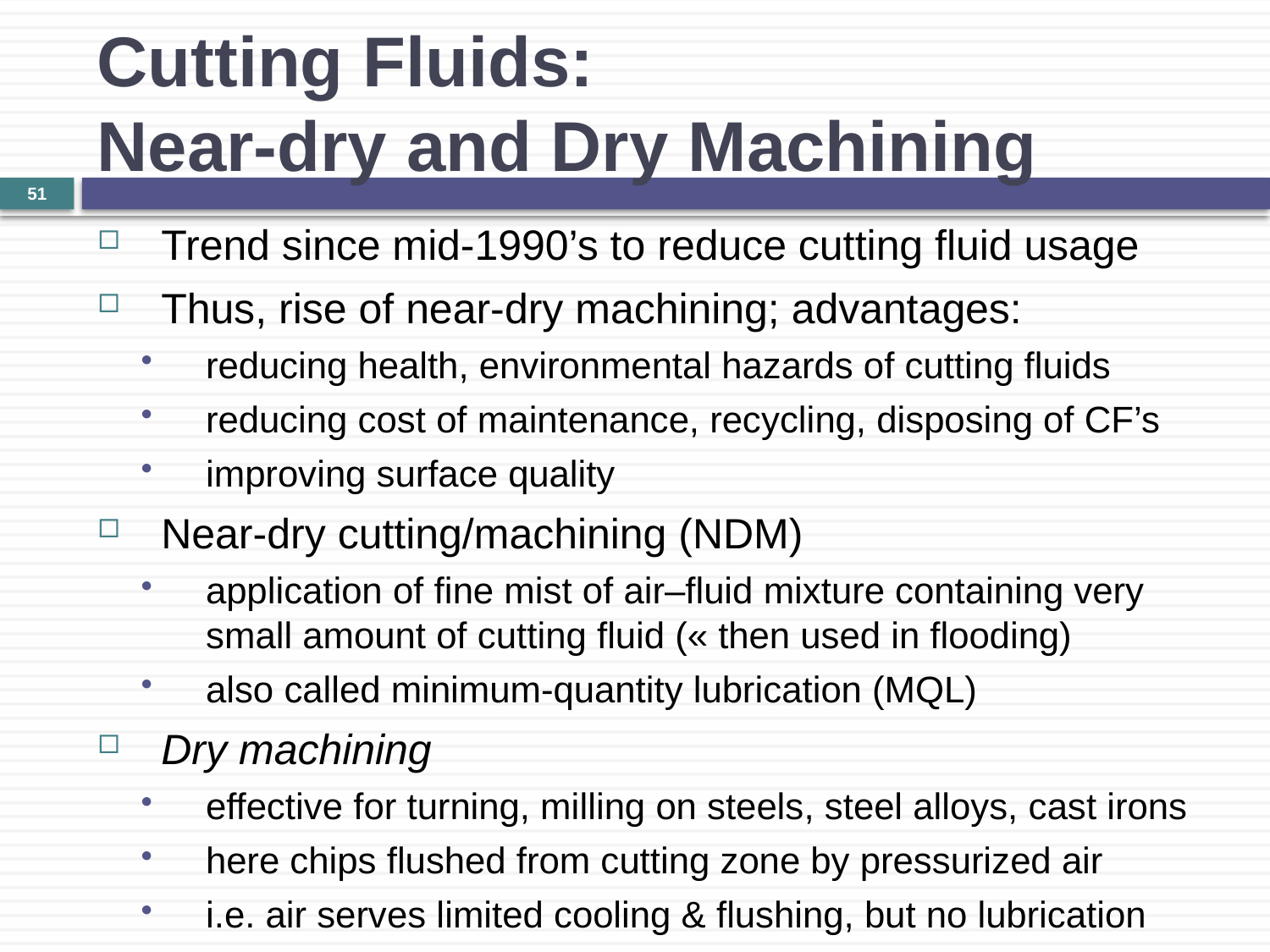

Cutting Fluids:
Near-dry and Dry Machining
51
Trend since mid-1990’s to reduce cutting fluid usage
Thus, rise of near-dry machining; advantages:
reducing health, environmental hazards of cutting fluids
reducing cost of maintenance, recycling, disposing of CF’s
improving surface quality
Near-dry cutting/machining (NDM)
application of fine mist of air–fluid mixture containing very small amount of cutting fluid (« then used in flooding)
also called minimum-quantity lubrication (MQL)
Dry machining
effective for turning, milling on steels, steel alloys, cast irons
here chips flushed from cutting zone by pressurized air
i.e. air serves limited cooling & flushing, but no lubrication